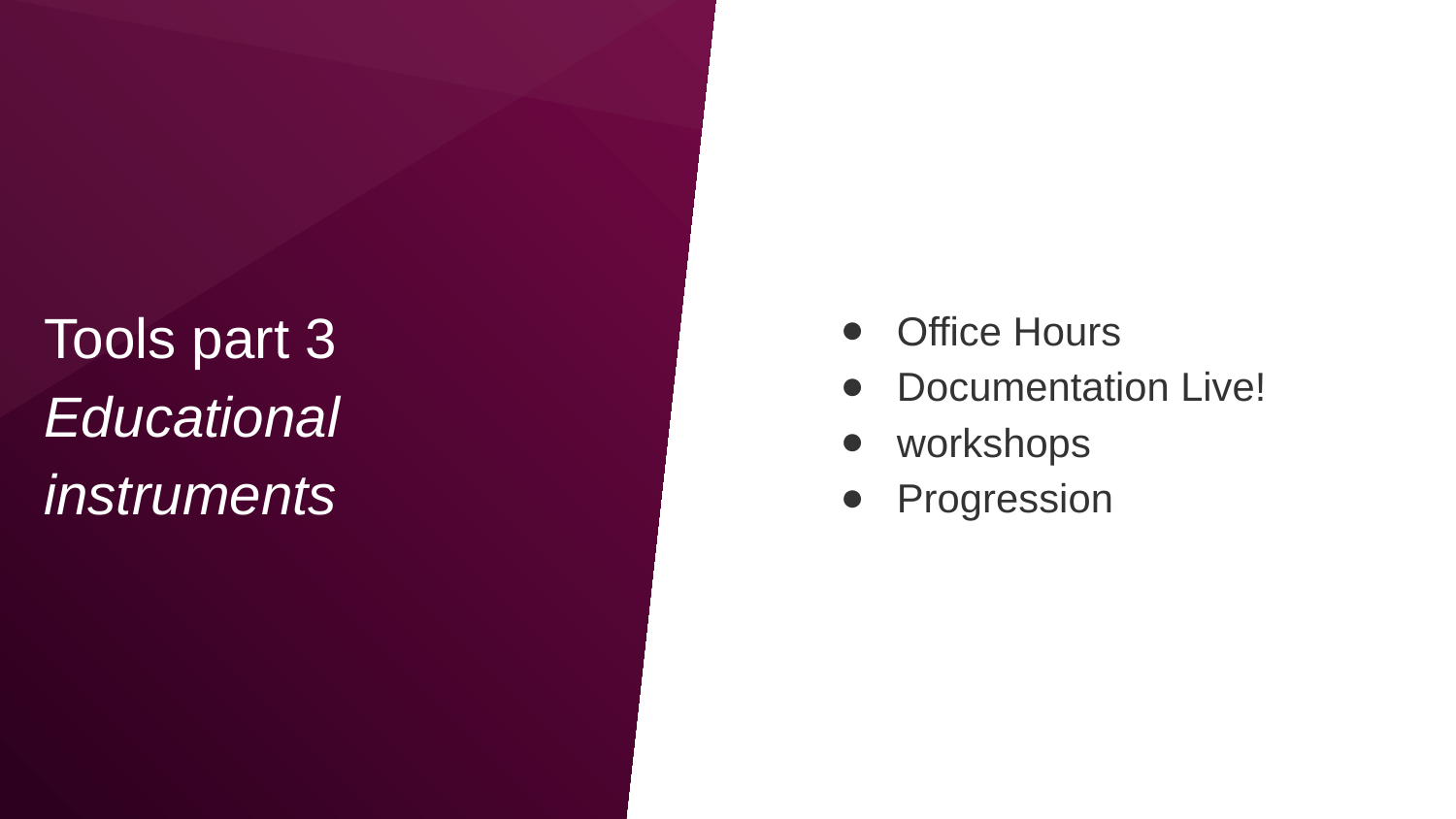

# Tools part 3
Educational instruments
Office Hours
Documentation Live!
workshops
Progression